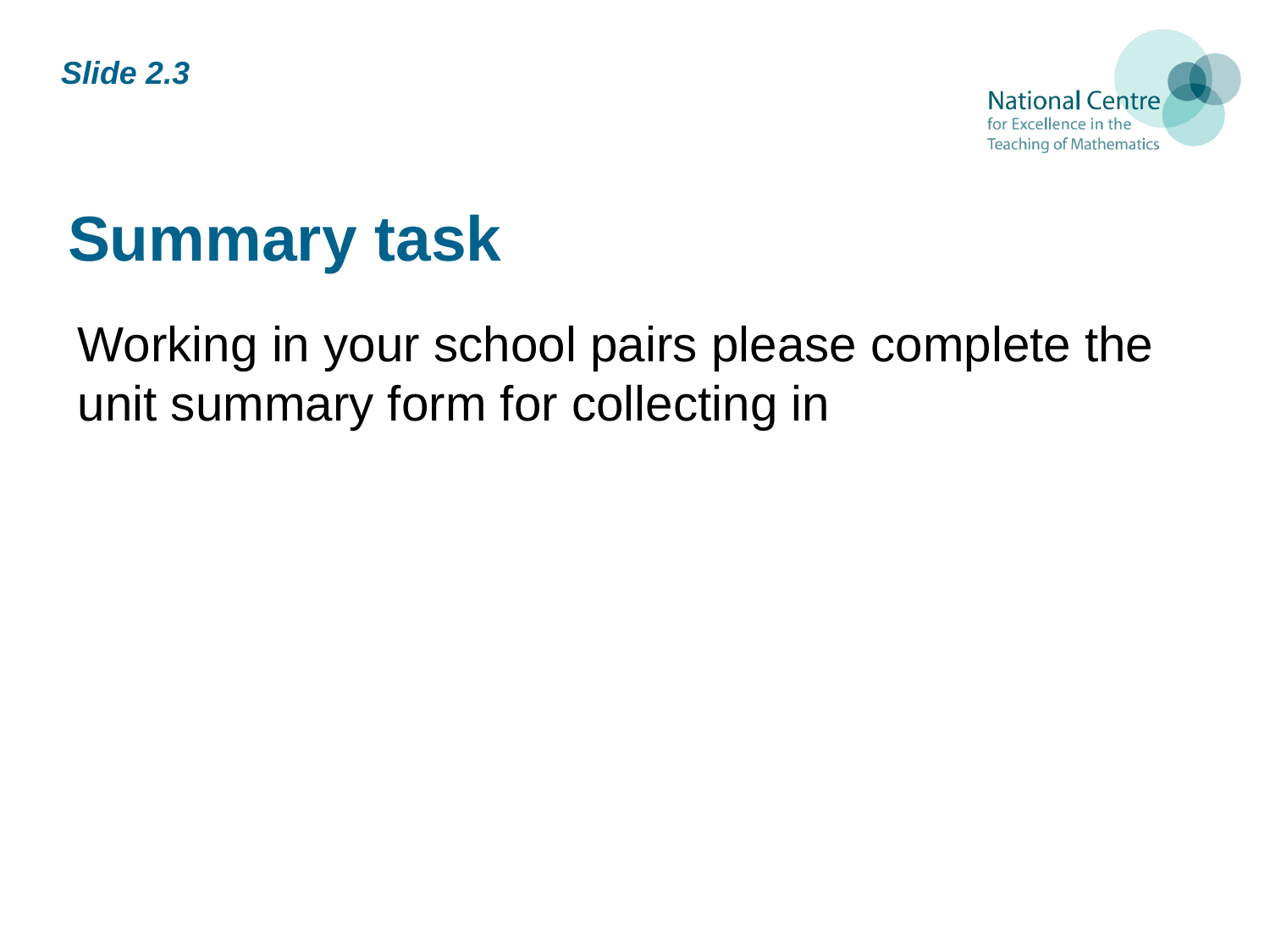

Slide 2.3
# Summary task
Working in your school pairs please complete the unit summary form for collecting in